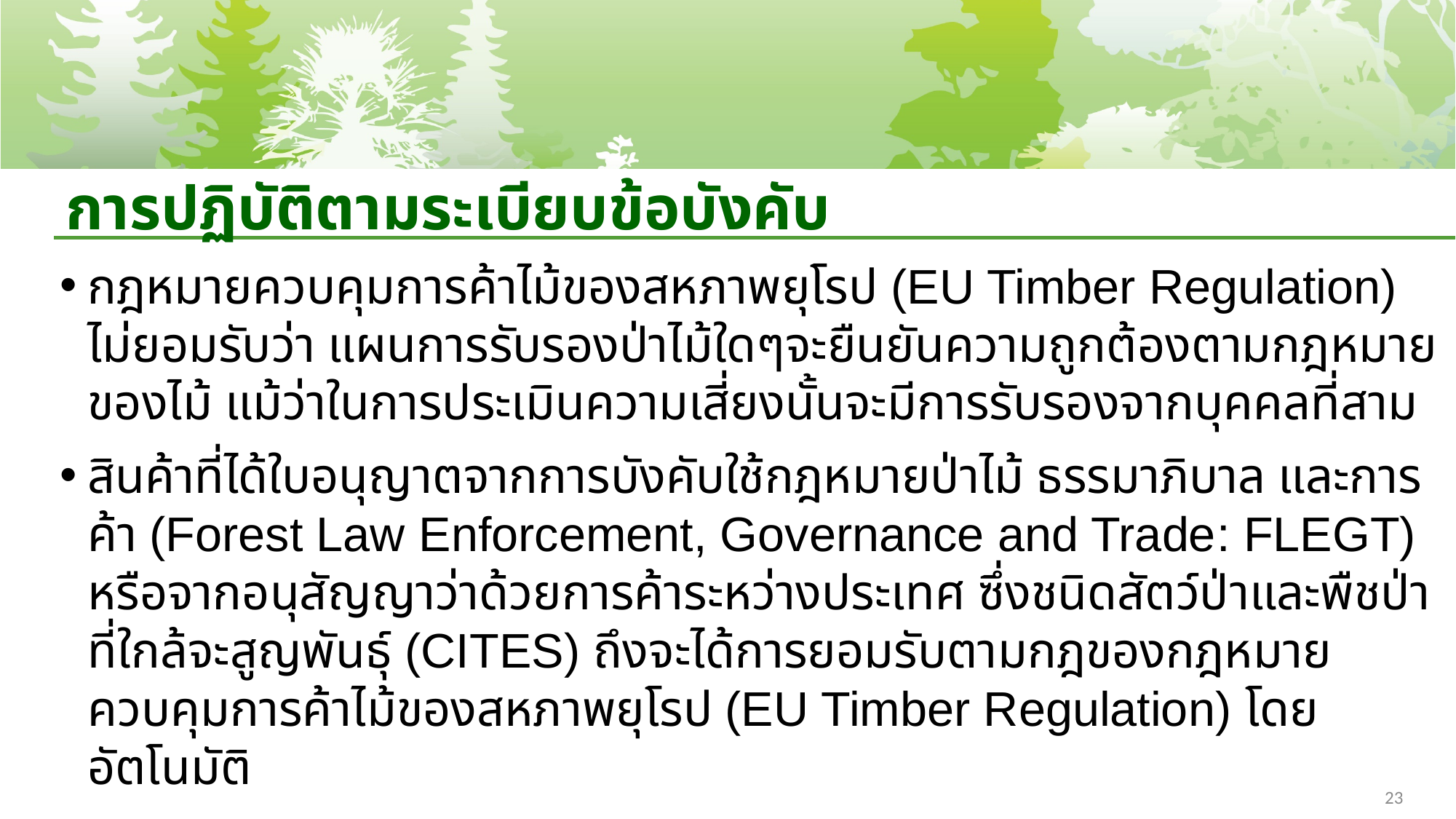

# การปฏิบัติตามระเบียบข้อบังคับ
กฎหมายควบคุมการค้าไม้ของสหภาพยุโรป (EU Timber Regulation) ไม่ยอมรับว่า แผนการรับรองป่าไม้ใดๆจะยืนยันความถูกต้องตามกฎหมายของไม้ แม้ว่าในการประเมินความเสี่ยงนั้นจะมีการรับรองจากบุคคลที่สาม
สินค้าที่ได้ใบอนุญาตจากการบังคับใช้กฎหมายป่าไม้ ธรรมาภิบาล และการค้า (Forest Law Enforcement, Governance and Trade: FLEGT) หรือจากอนุสัญญาว่าด้วยการค้าระหว่างประเทศ ซึ่งชนิดสัตว์ป่าและพืชป่าที่ใกล้จะสูญพันธุ์ (CITES) ถึงจะได้การยอมรับตามกฎของกฎหมายควบคุมการค้าไม้ของสหภาพยุโรป (EU Timber Regulation) โดยอัตโนมัติ
23